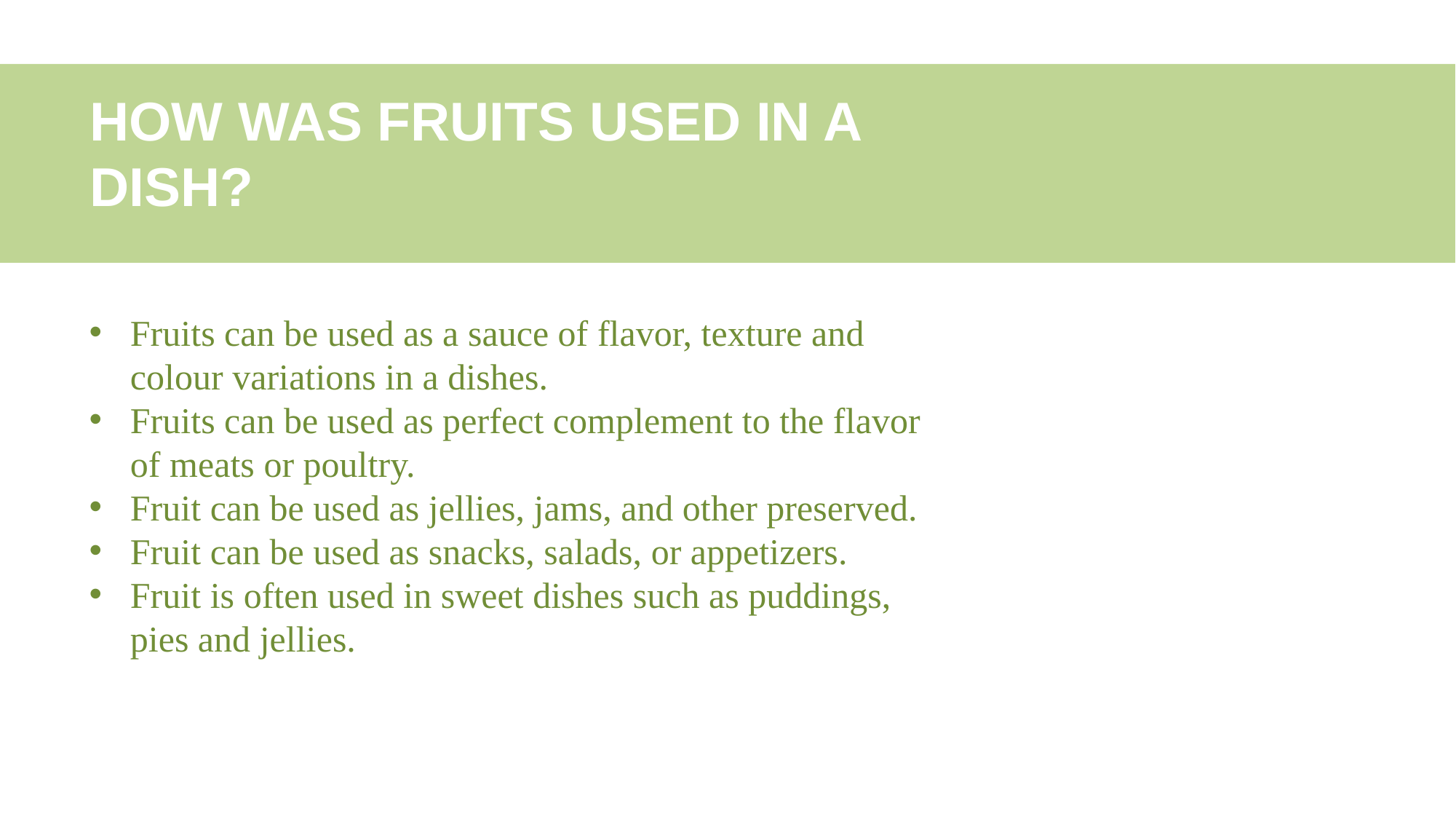

HOW WAS FRUITS USED IN A DISH?
Fruits can be used as a sauce of flavor, texture and colour variations in a dishes.
Fruits can be used as perfect complement to the flavor of meats or poultry.
Fruit can be used as jellies, jams, and other preserved.
Fruit can be used as snacks, salads, or appetizers.
Fruit is often used in sweet dishes such as puddings, pies and jellies.